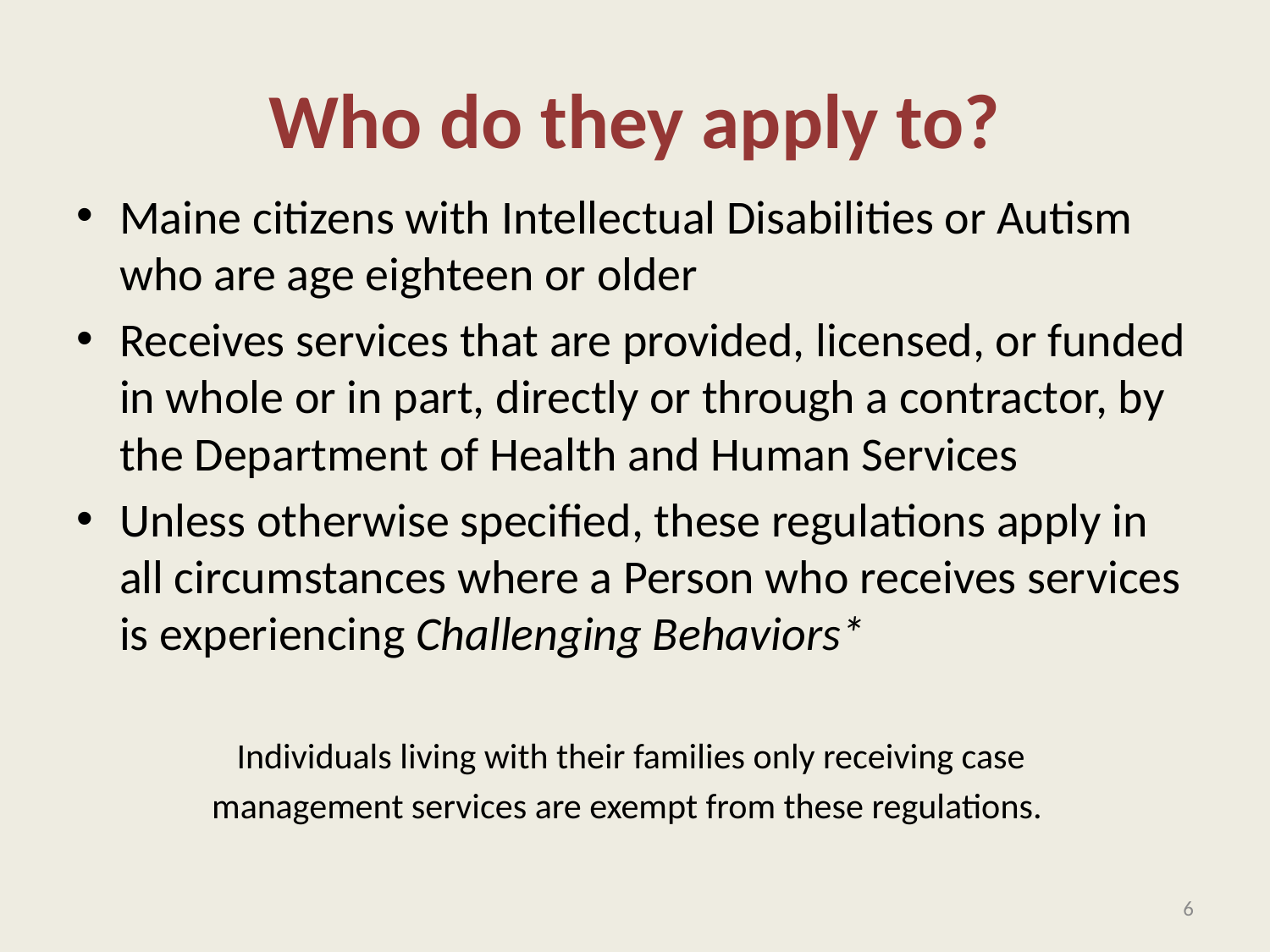

# Who do they apply to?
Maine citizens with Intellectual Disabilities or Autism who are age eighteen or older
Receives services that are provided, licensed, or funded in whole or in part, directly or through a contractor, by the Department of Health and Human Services
Unless otherwise specified, these regulations apply in all circumstances where a Person who receives services is experiencing Challenging Behaviors*

Individuals living with their families only receiving case
management services are exempt from these regulations.

6